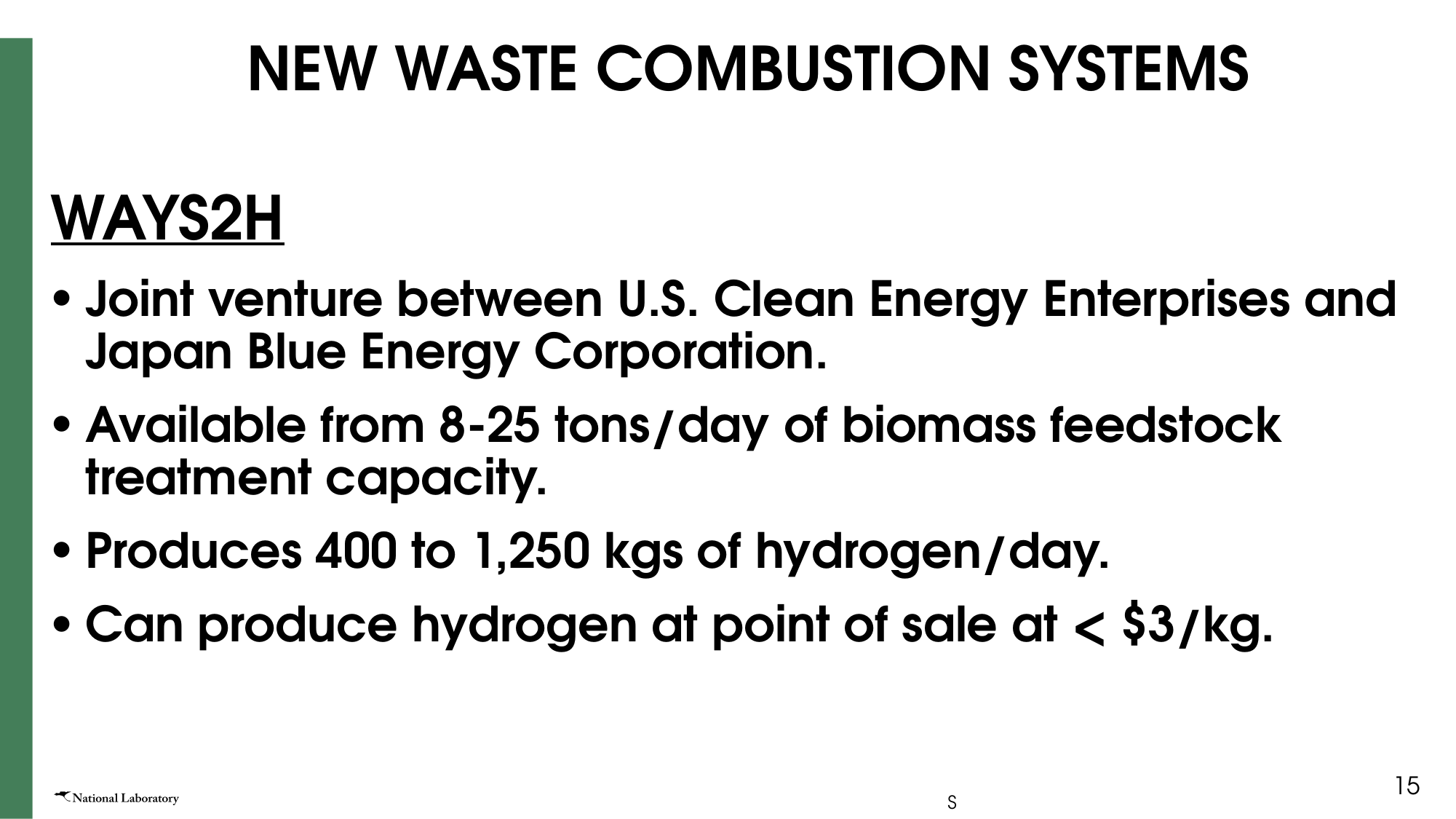

# NEW WASTE COMBUSTION SYSTEMS
WAYS2H
Joint venture between U.S. Clean Energy Enterprises and Japan Blue Energy Corporation.
Available from 8-25 tons/day of biomass feedstock treatment capacity.
Produces 400 to 1,250 kgs of hydrogen/day.
Can produce hydrogen at point of sale at < $3/kg.

15
S